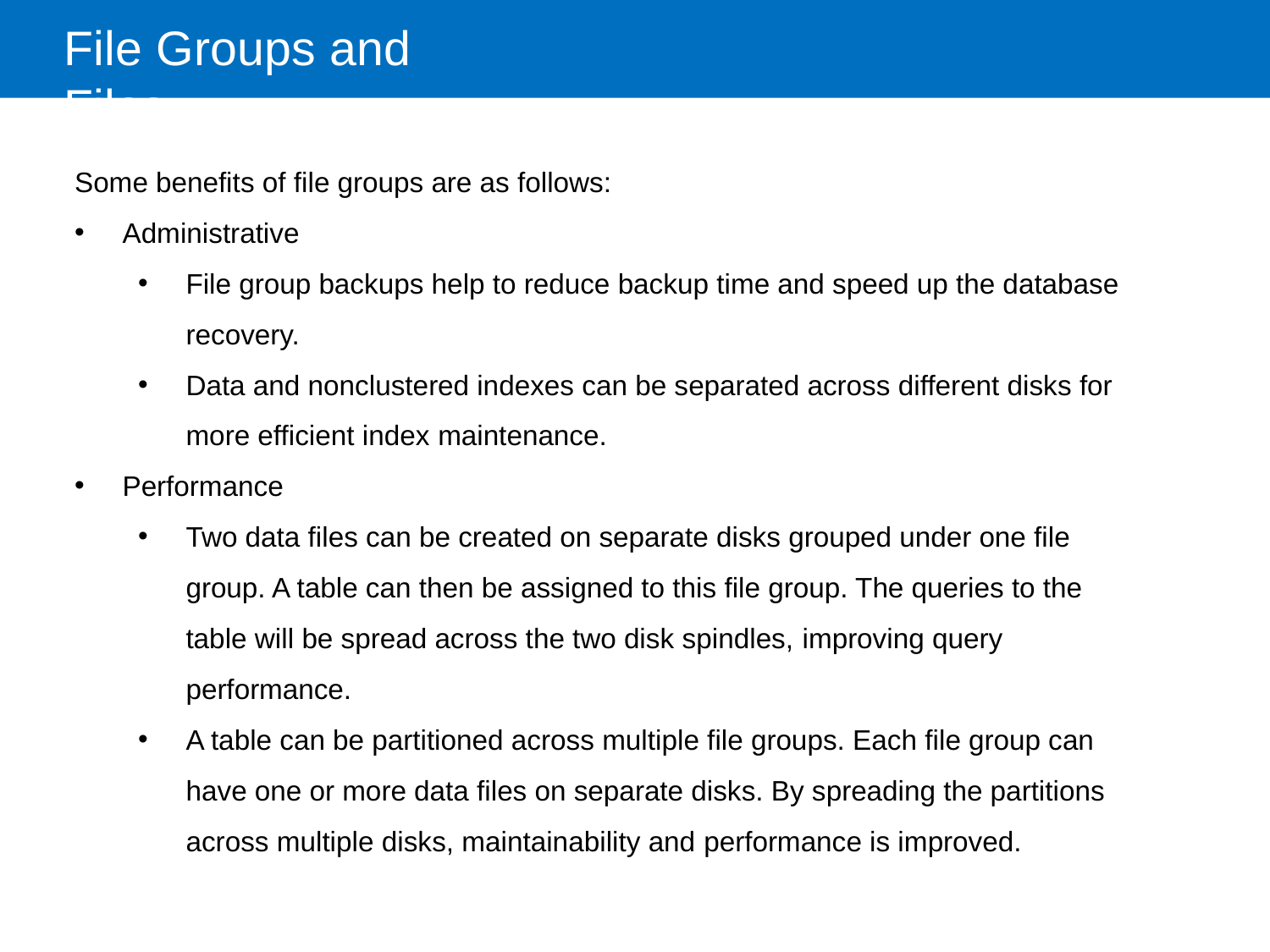

# File Groups and Files
Some benefits of file groups are as follows:
Administrative
File group backups help to reduce backup time and speed up the database recovery.
Data and nonclustered indexes can be separated across different disks for more efficient index maintenance.
Performance
Two data files can be created on separate disks grouped under one file group. A table can then be assigned to this file group. The queries to the table will be spread across the two disk spindles, improving query performance.
A table can be partitioned across multiple file groups. Each file group can have one or more data files on separate disks. By spreading the partitions across multiple disks, maintainability and performance is improved.